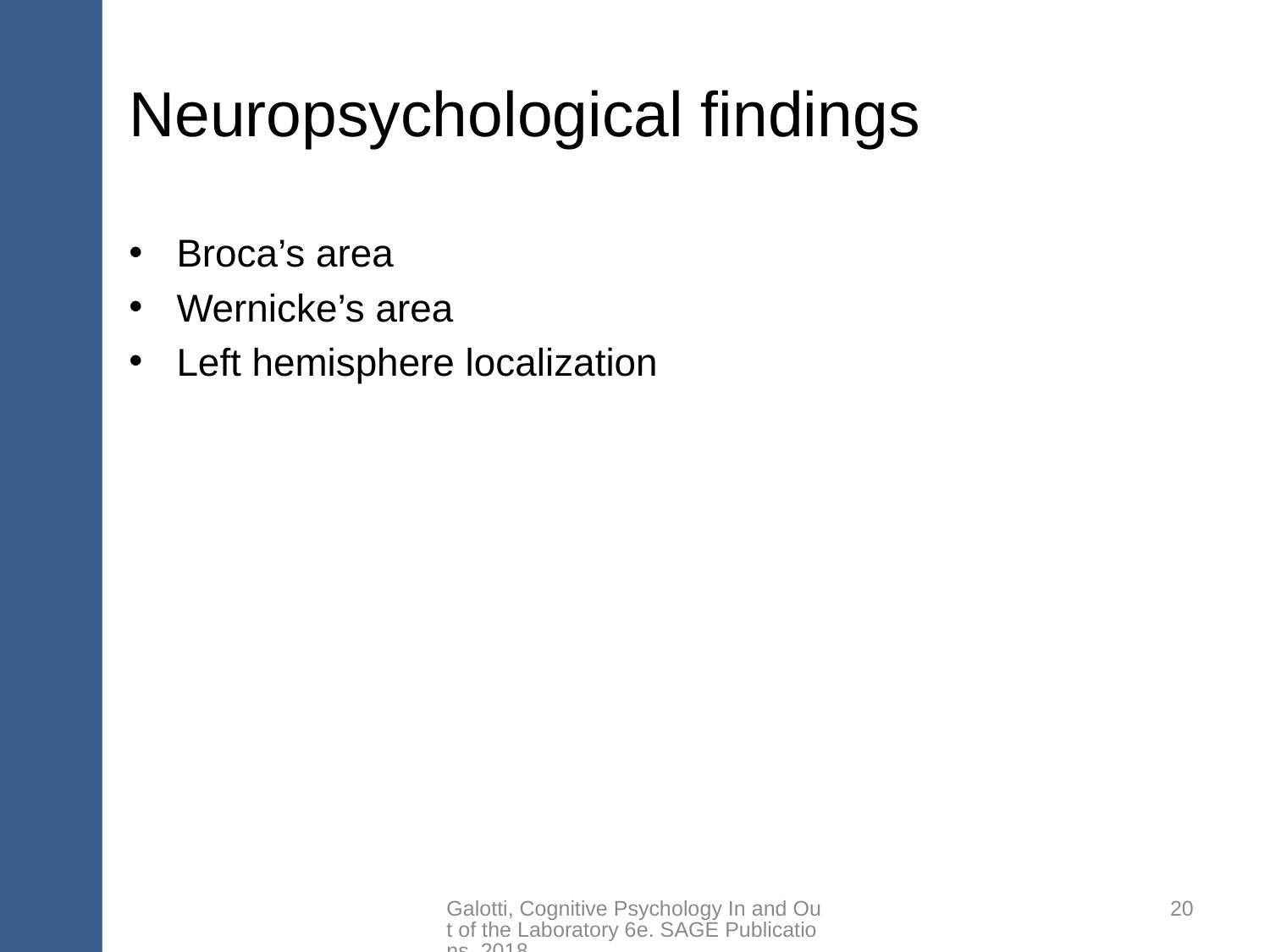

# Neuropsychological findings
Broca’s area
Wernicke’s area
Left hemisphere localization
Galotti, Cognitive Psychology In and Out of the Laboratory 6e. SAGE Publications, 2018.
20